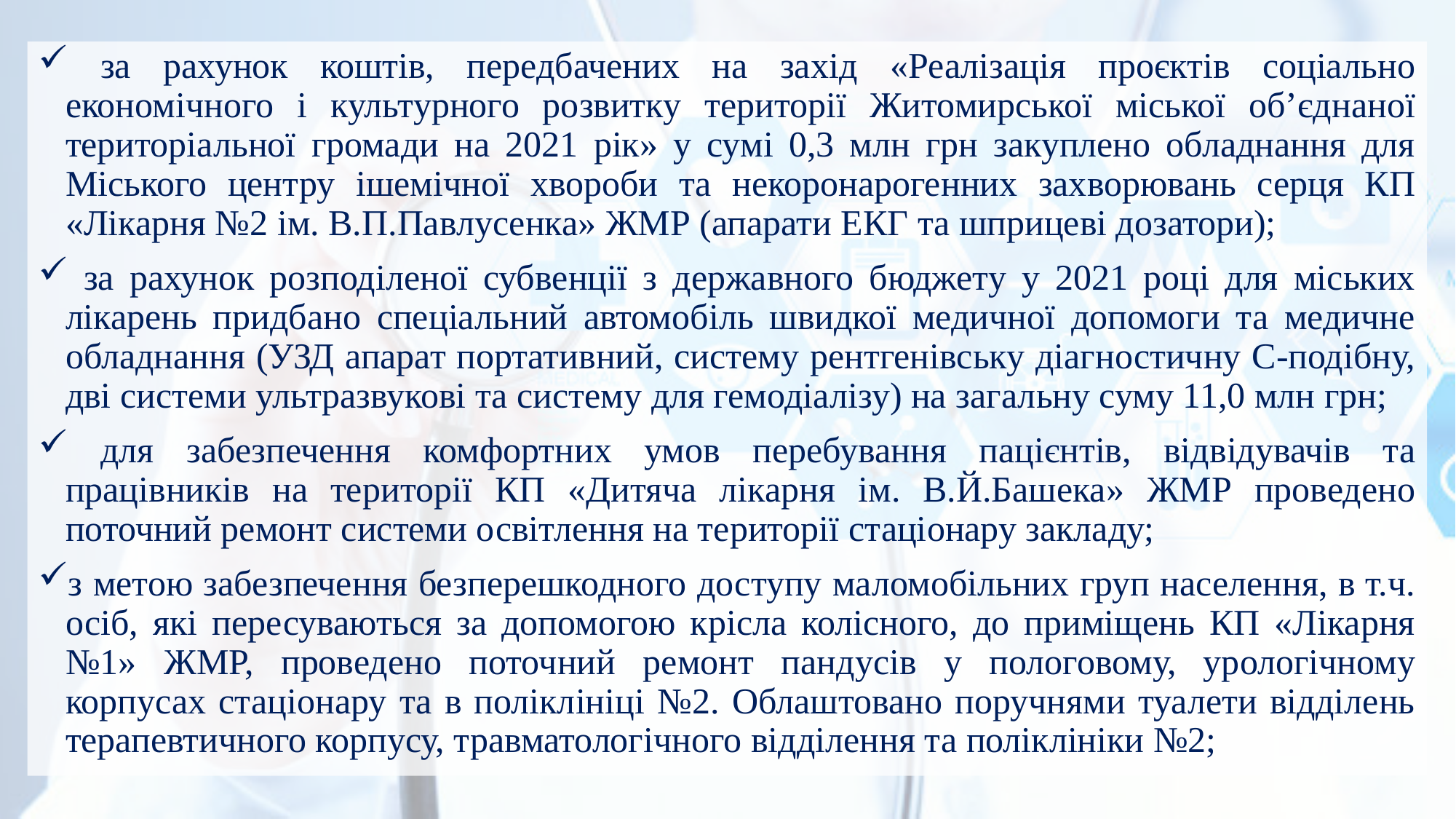

за рахунок коштів, передбачених на захід «Реалізація проєктів соціально економічного і культурного розвитку території Житомирської міської об’єднаної територіальної громади на 2021 рік» у сумі 0,3 млн грн закуплено обладнання для Міського центру ішемічної хвороби та некоронарогенних захворювань серця КП «Лікарня №2 ім. В.П.Павлусенка» ЖМР (апарати ЕКГ та шприцеві дозатори);
 за рахунок розподіленої субвенції з державного бюджету у 2021 році для міських лікарень придбано спеціальний автомобіль швидкої медичної допомоги та медичне обладнання (УЗД апарат портативний, систему рентгенівську діагностичну С-подібну, дві системи ультразвукові та систему для гемодіалізу) на загальну суму 11,0 млн грн;
 для забезпечення комфортних умов перебування пацієнтів, відвідувачів та працівників на території КП «Дитяча лікарня ім. В.Й.Башека» ЖМР проведено поточний ремонт системи освітлення на території стаціонару закладу;
з метою забезпечення безперешкодного доступу маломобільних груп населення, в т.ч. осіб, які пересуваються за допомогою крісла колісного, до приміщень КП «Лікарня №1» ЖМР, проведено поточний ремонт пандусів у пологовому, урологічному корпусах стаціонару та в поліклініці №2. Облаштовано поручнями туалети відділень терапевтичного корпусу, травматологічного відділення та поліклініки №2;